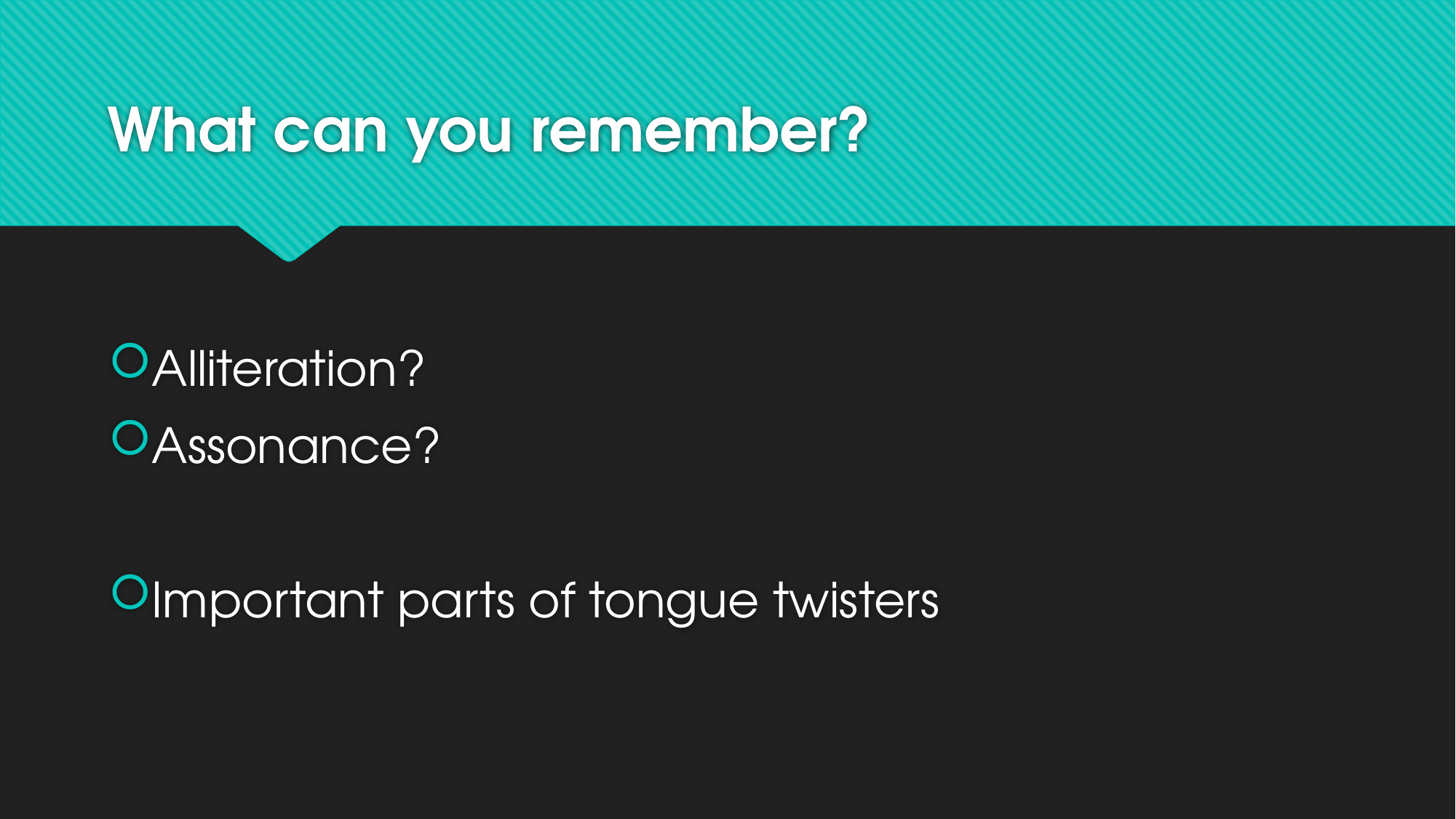

# What can you remember?
Alliteration?
Assonance?

Important parts of tongue twisters